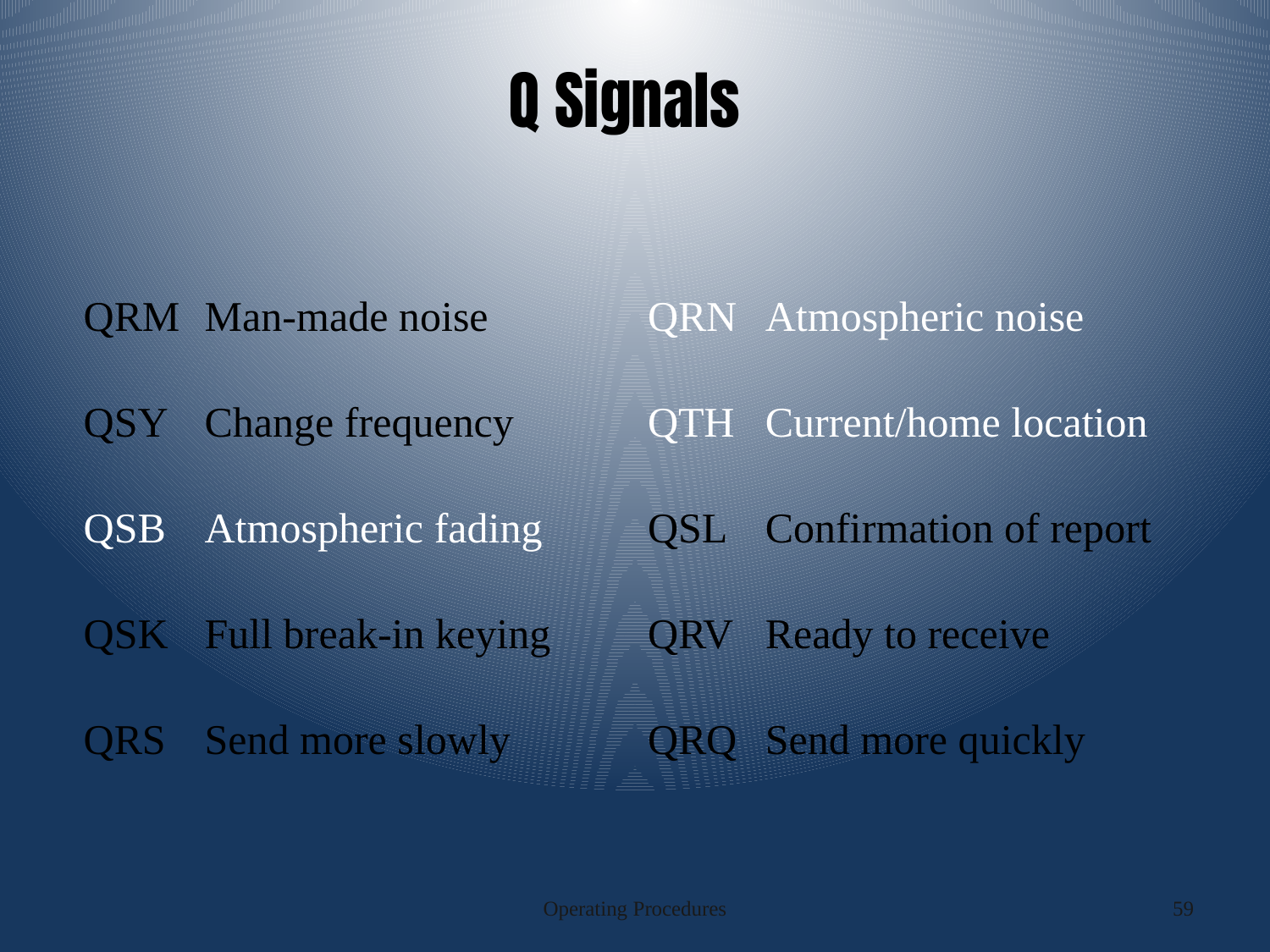

# Q Signals
| QRM | Man-made noise | QRN | Atmospheric noise |
| --- | --- | --- | --- |
| QSY | Change frequency | QTH | Current/home location |
| QSB | Atmospheric fading | QSL | Confirmation of report |
| QSK | Full break-in keying | QRV | Ready to receive |
| QRS | Send more slowly | QRQ | Send more quickly |
Operating Procedures
59